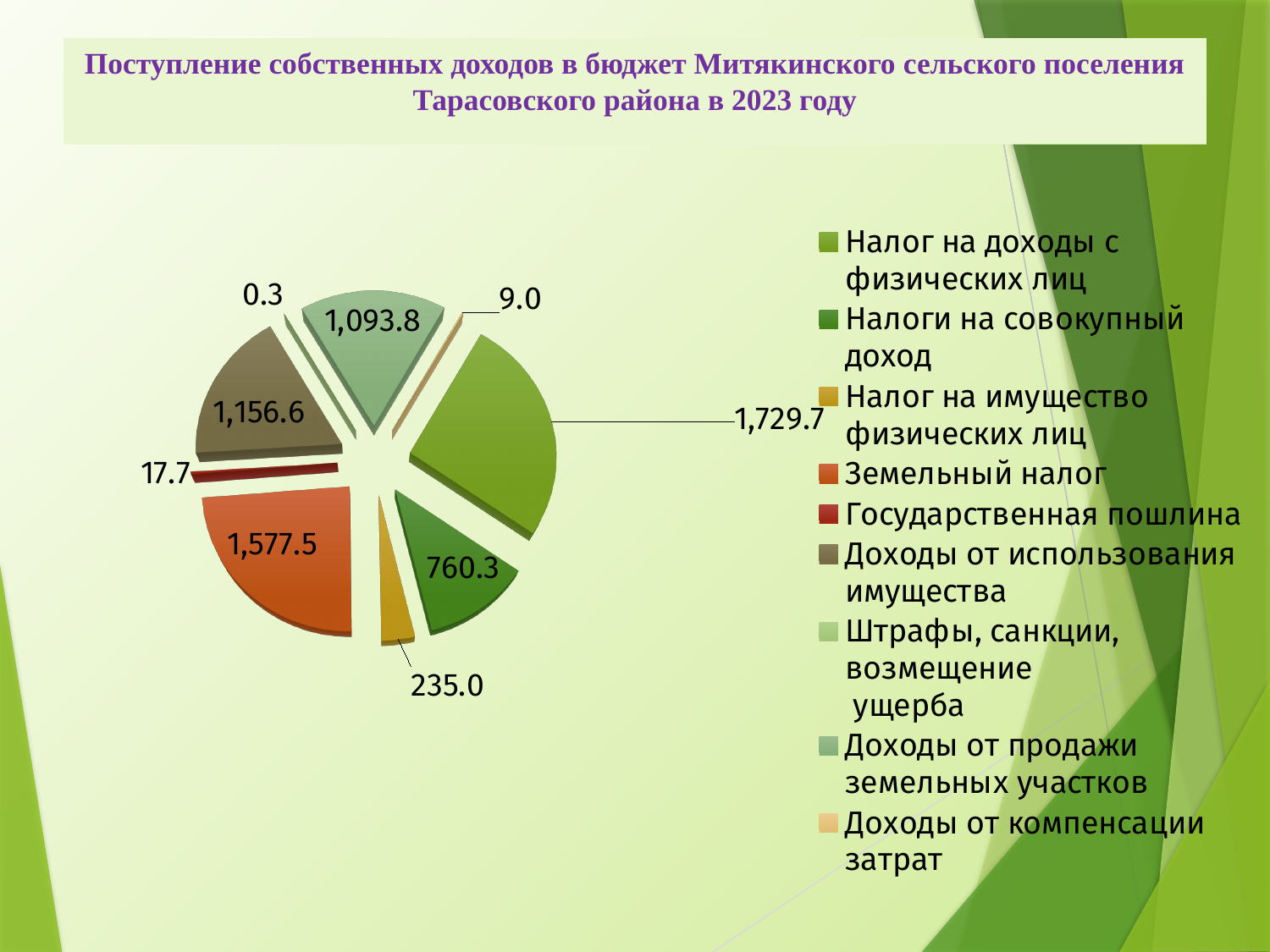

# Поступление собственных доходов в бюджет Митякинского сельского поселения Тарасовского района в 2023 году

[unsupported chart]